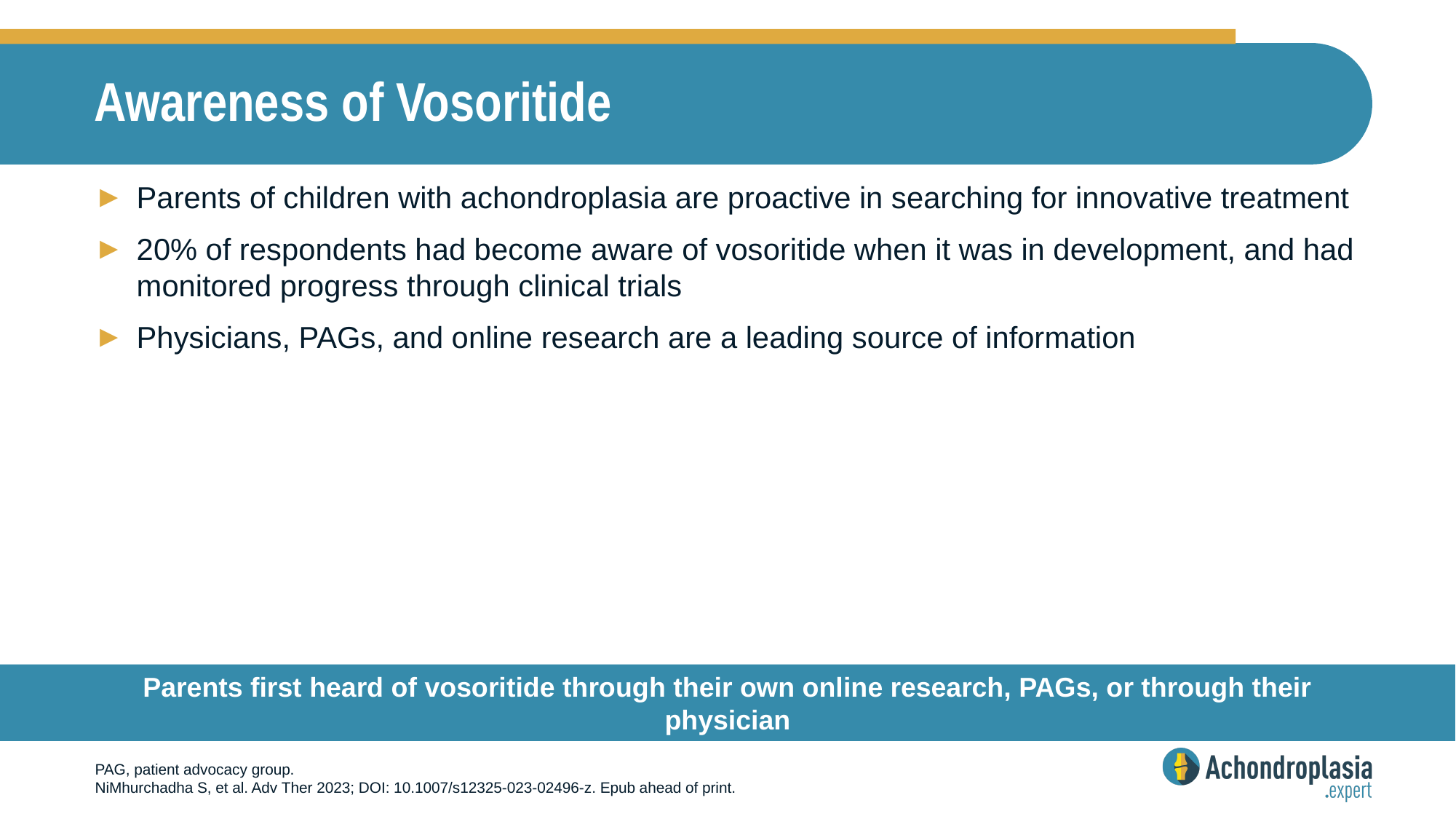

# Awareness of Vosoritide
Parents of children with achondroplasia are proactive in searching for innovative treatment
20% of respondents had become aware of vosoritide when it was in development, and had monitored progress through clinical trials
Physicians, PAGs, and online research are a leading source of information
Parents first heard of vosoritide through their own online research, PAGs, or through their physician
PAG, patient advocacy group.
NiMhurchadha S, et al. Adv Ther 2023; DOI: 10.1007/s12325-023-02496-z. Epub ahead of print.